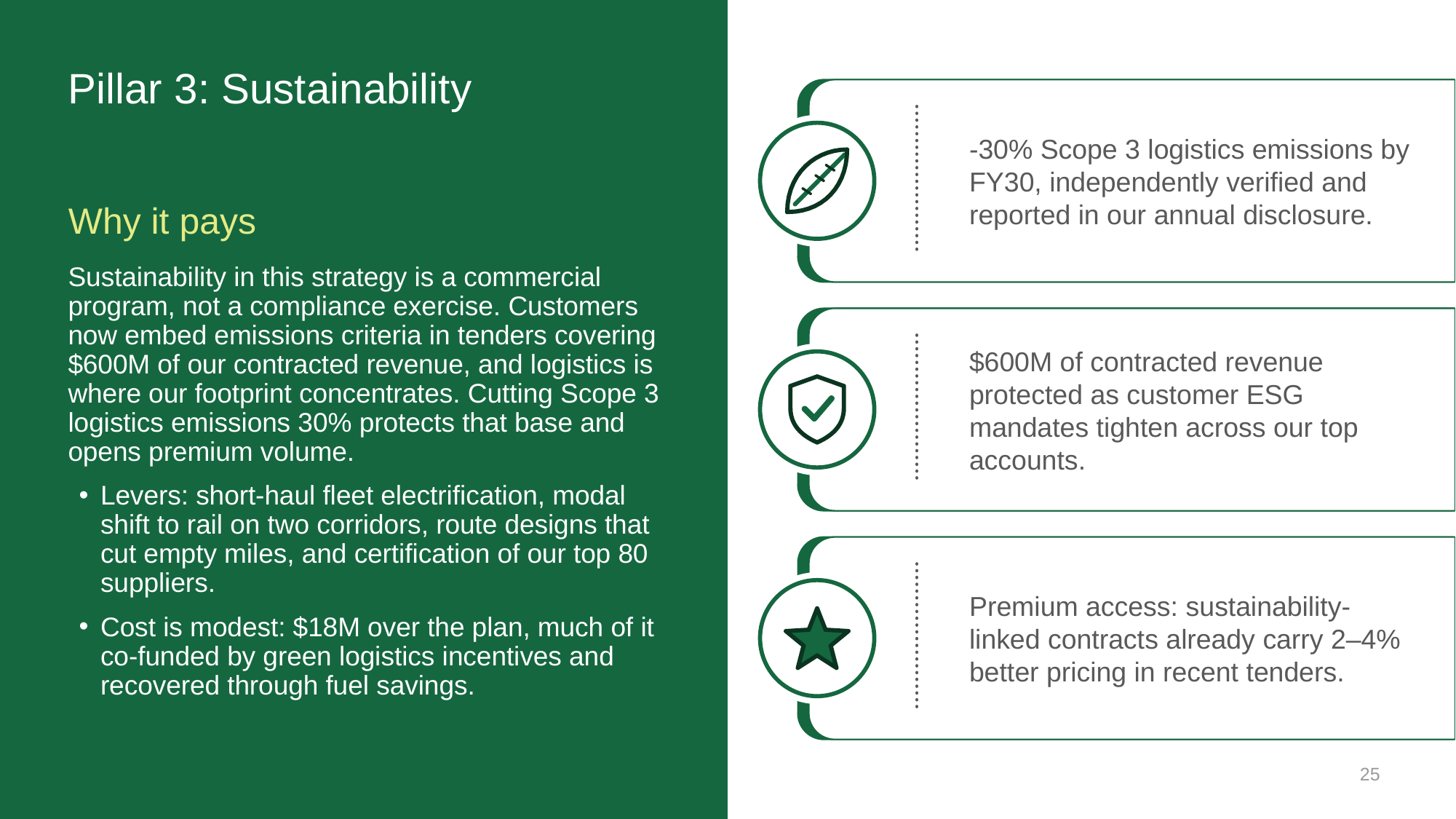

-30% Scope 3 logistics emissions by FY30, independently verified and reported in our annual disclosure.
# Pillar 3: Sustainability

$600M of contracted revenue protected as customer ESG mandates tighten across our top accounts.

Why it pays
Sustainability in this strategy is a commercial program, not a compliance exercise. Customers now embed emissions criteria in tenders covering $600M of our contracted revenue, and logistics is where our footprint concentrates. Cutting Scope 3 logistics emissions 30% protects that base and opens premium volume.
Levers: short-haul fleet electrification, modal shift to rail on two corridors, route designs that cut empty miles, and certification of our top 80 suppliers.
Cost is modest: $18M over the plan, much of it co-funded by green logistics incentives and recovered through fuel savings.

Premium access: sustainability-linked contracts already carry 2–4% better pricing in recent tenders.

25